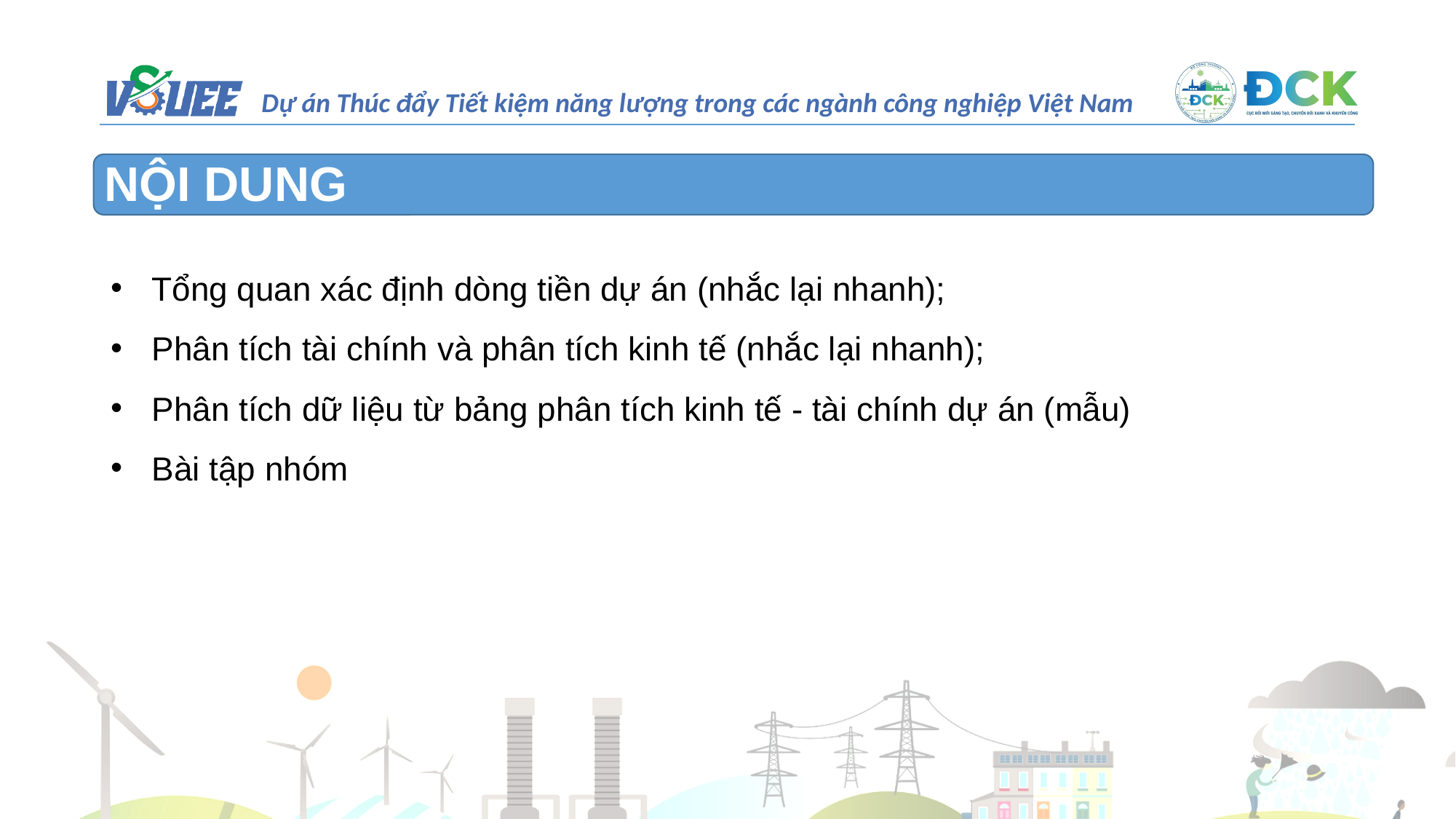

NỘI DUNG
Tổng quan xác định dòng tiền dự án (nhắc lại nhanh);
Phân tích tài chính và phân tích kinh tế (nhắc lại nhanh);
Phân tích dữ liệu từ bảng phân tích kinh tế - tài chính dự án (mẫu)
Bài tập nhóm